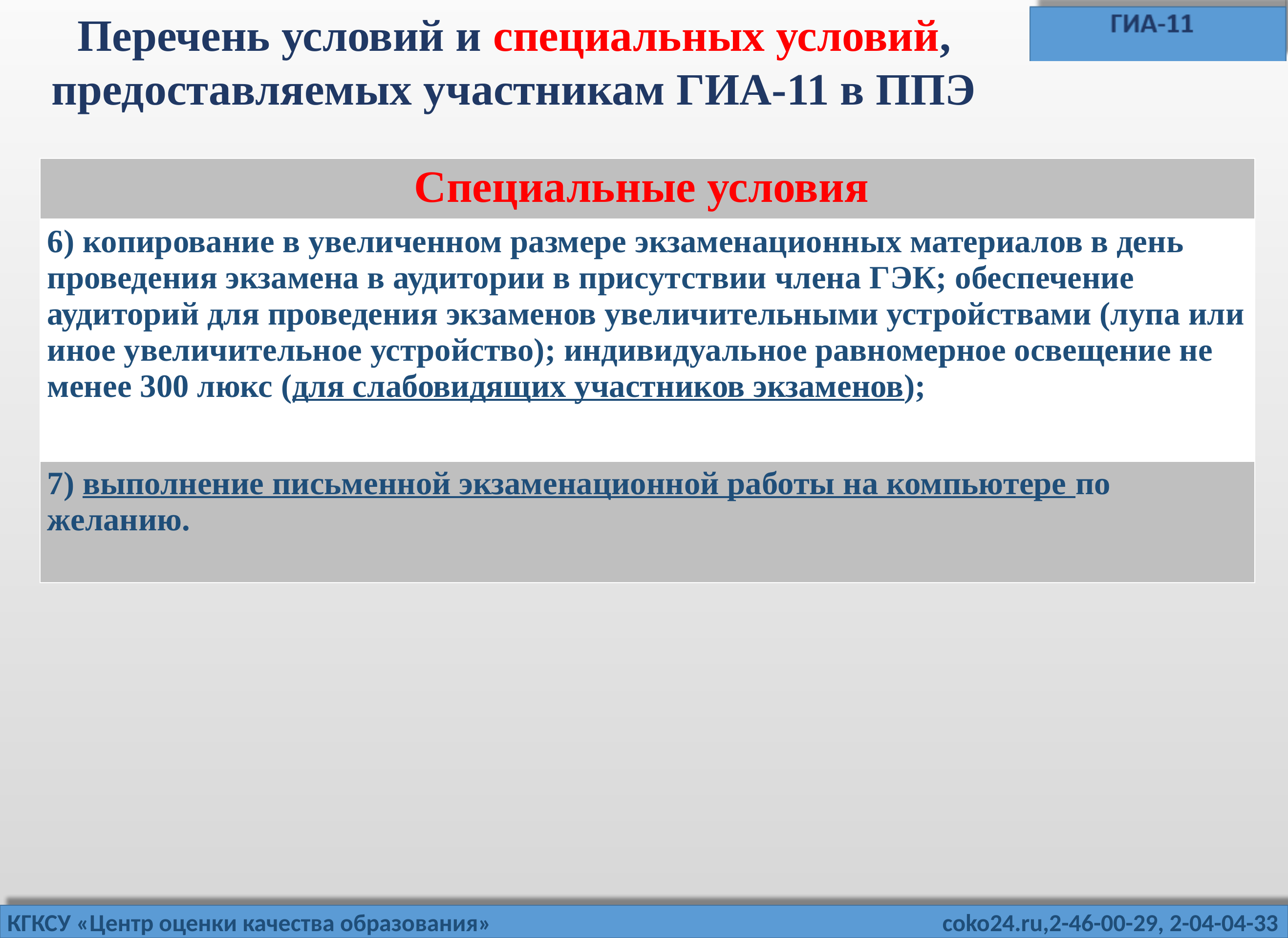

Перечень условий и специальных условий, предоставляемых участникам ГИА-11 в ППЭ
| Специальные условия |
| --- |
| 6) копирование в увеличенном размере экзаменационных материалов в день проведения экзамена в аудитории в присутствии члена ГЭК; обеспечение аудиторий для проведения экзаменов увеличительными устройствами (лупа или иное увеличительное устройство); индивидуальное равномерное освещение не менее 300 люкс (для слабовидящих участников экзаменов); |
| 7) выполнение письменной экзаменационной работы на компьютере по желанию. |